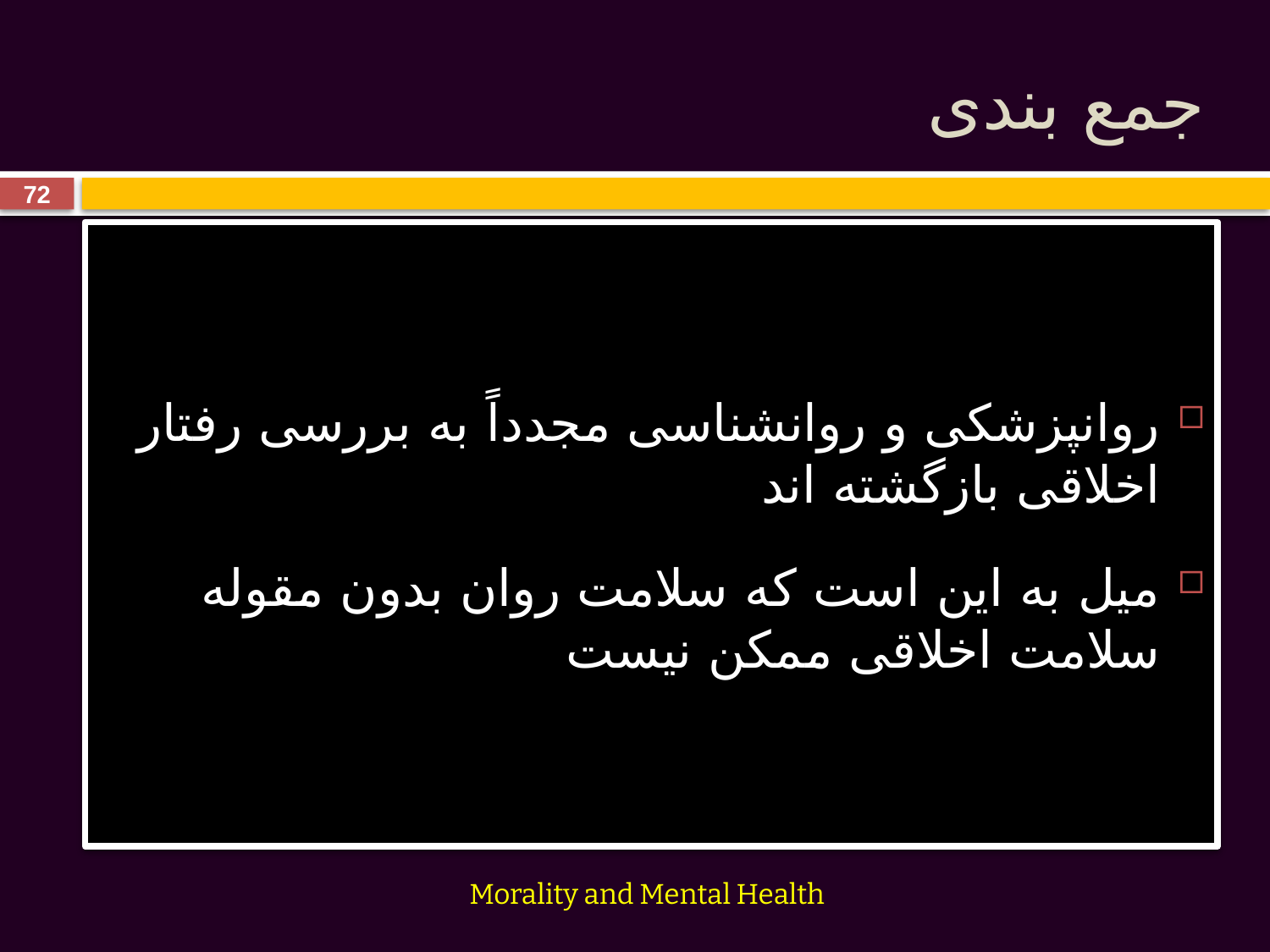

# جمع بندی
72
روانپزشکی و روانشناسی مجدداً به بررسی رفتار اخلاقی بازگشته اند
میل به این است که سلامت روان بدون مقوله سلامت اخلاقی ممکن نیست
Morality and Mental Health